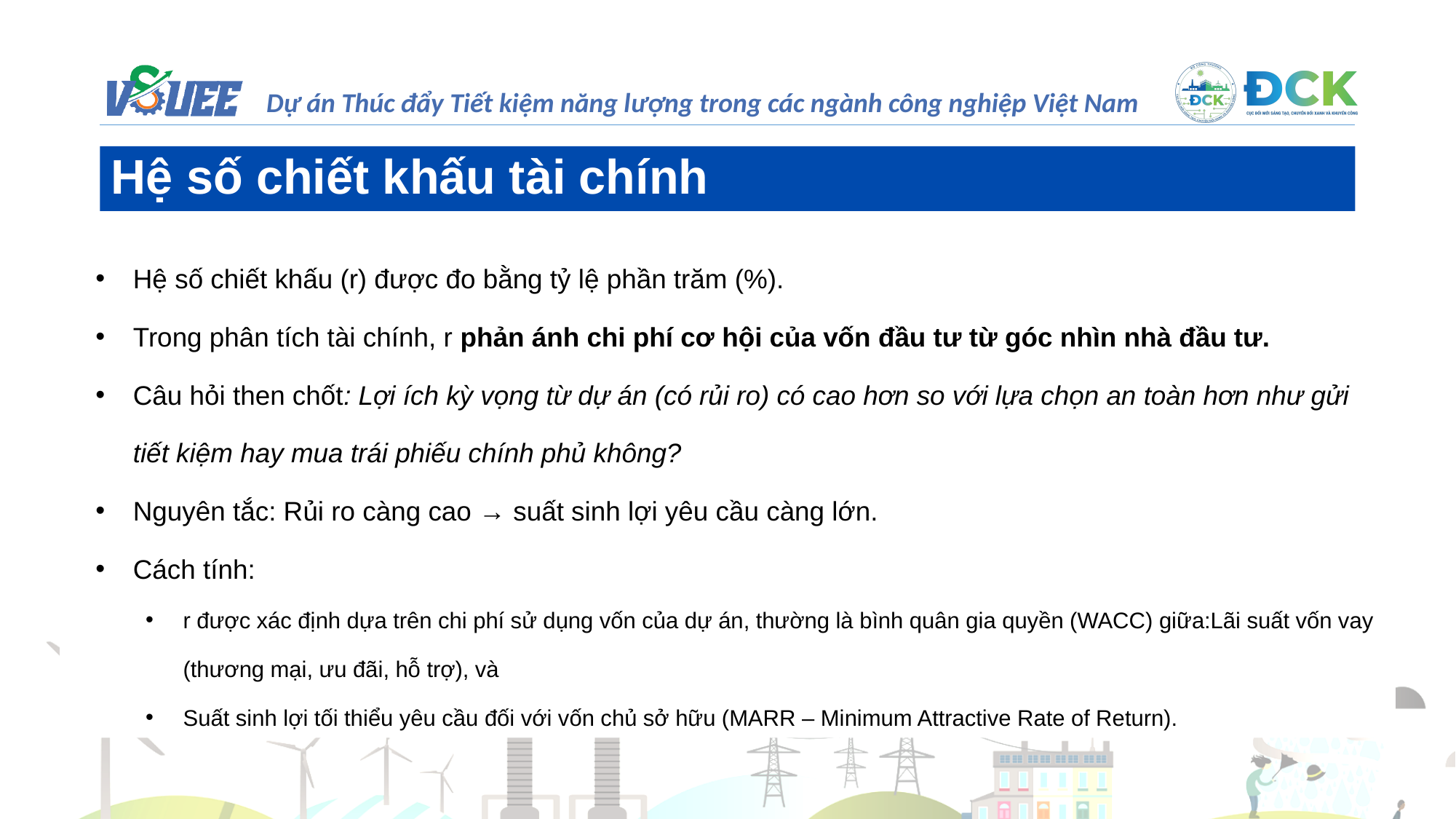

Hệ số chiết khấu tài chính
Hệ số chiết khấu (r) được đo bằng tỷ lệ phần trăm (%).
Trong phân tích tài chính, r phản ánh chi phí cơ hội của vốn đầu tư từ góc nhìn nhà đầu tư.
Câu hỏi then chốt: Lợi ích kỳ vọng từ dự án (có rủi ro) có cao hơn so với lựa chọn an toàn hơn như gửi tiết kiệm hay mua trái phiếu chính phủ không?
Nguyên tắc: Rủi ro càng cao → suất sinh lợi yêu cầu càng lớn.
Cách tính:
r được xác định dựa trên chi phí sử dụng vốn của dự án, thường là bình quân gia quyền (WACC) giữa:Lãi suất vốn vay (thương mại, ưu đãi, hỗ trợ), và
Suất sinh lợi tối thiểu yêu cầu đối với vốn chủ sở hữu (MARR – Minimum Attractive Rate of Return).